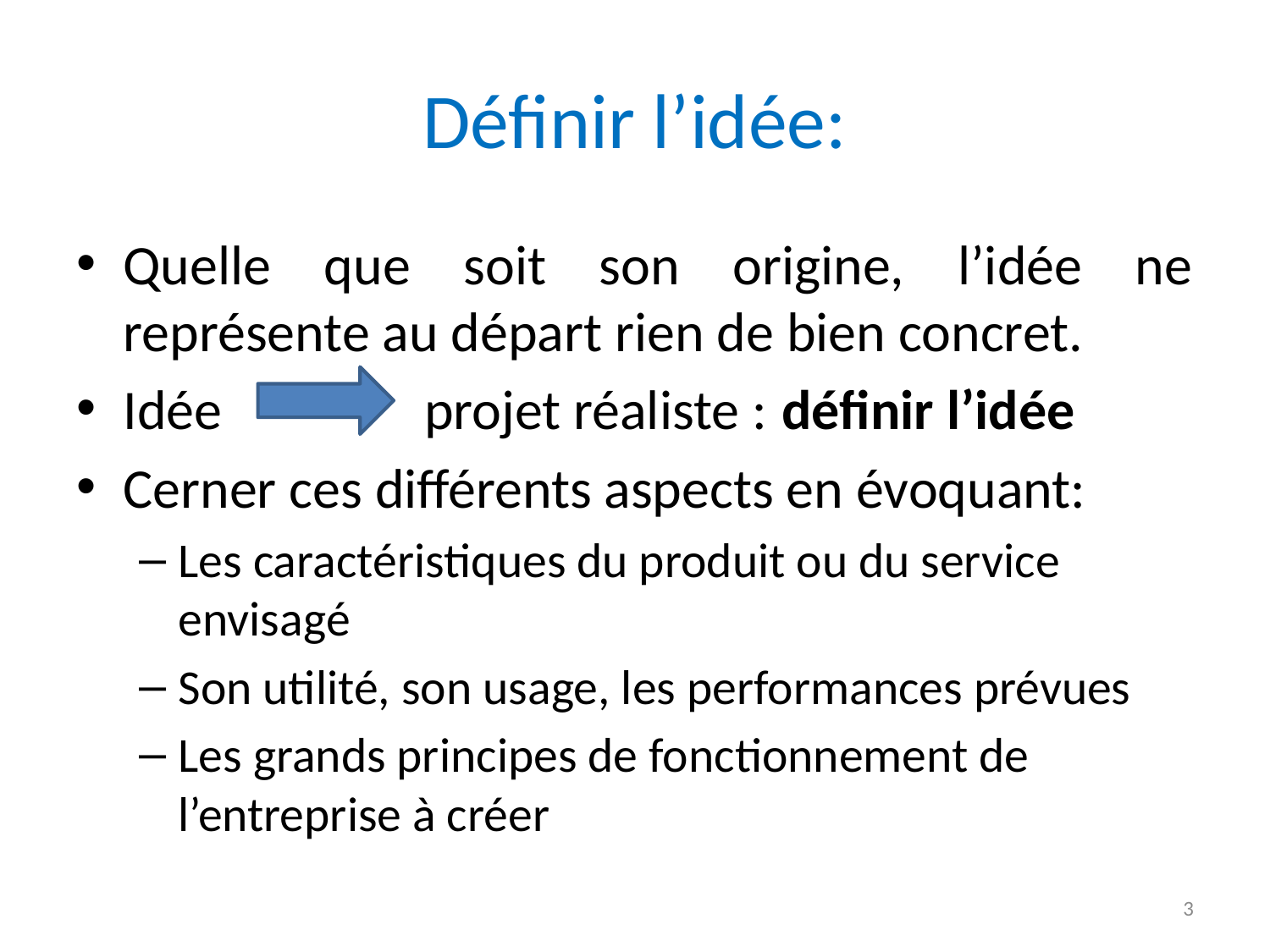

# Définir l’idée:
Quelle que soit son origine, l’idée ne représente au départ rien de bien concret.
Idée                projet réaliste : définir l’idée
Cerner ces différents aspects en évoquant:
Les caractéristiques du produit ou du service envisagé
Son utilité, son usage, les performances prévues
Les grands principes de fonctionnement de l’entreprise à créer

3